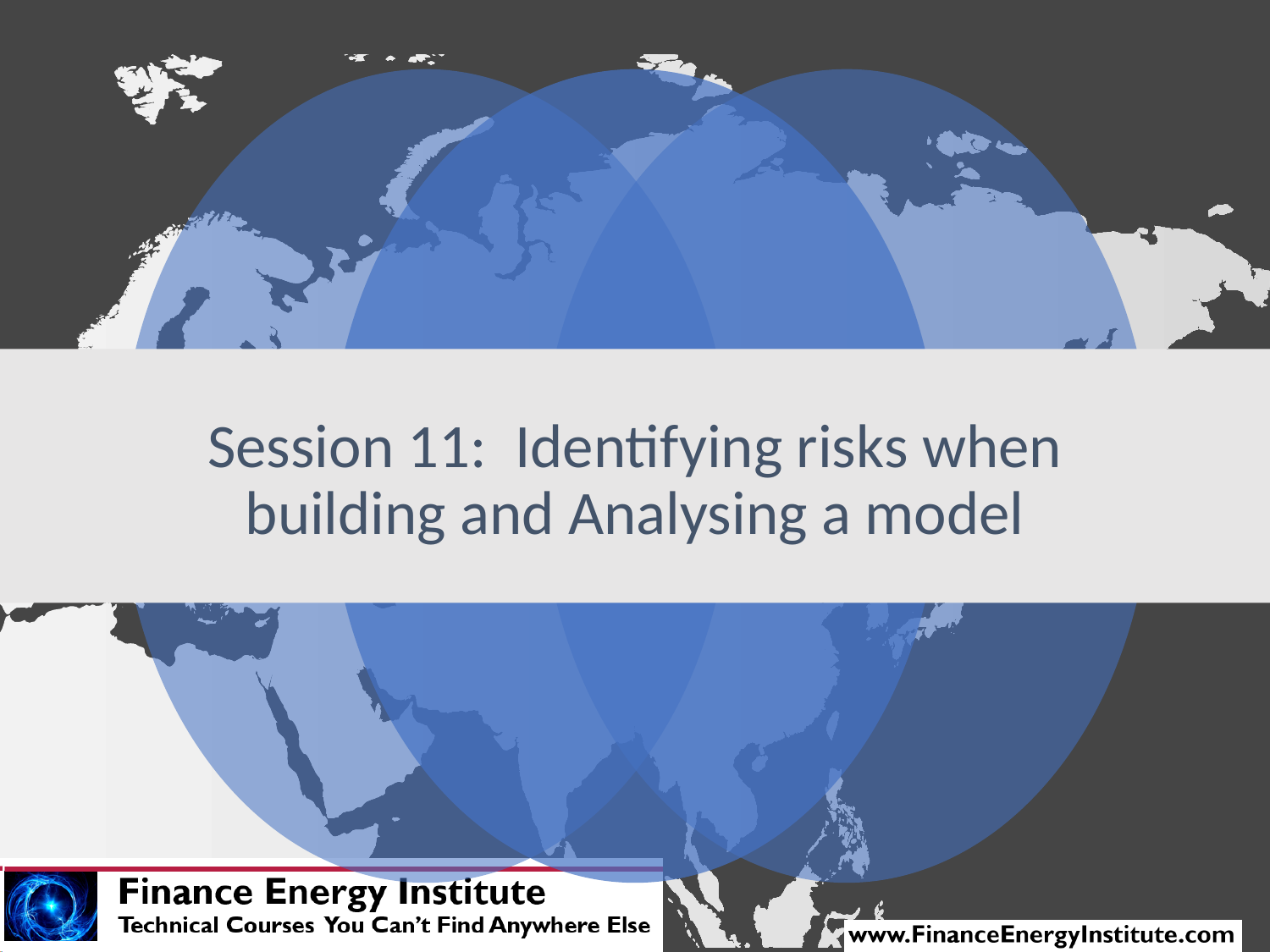

# Session 11:  Identifying risks when building and Analysing a model